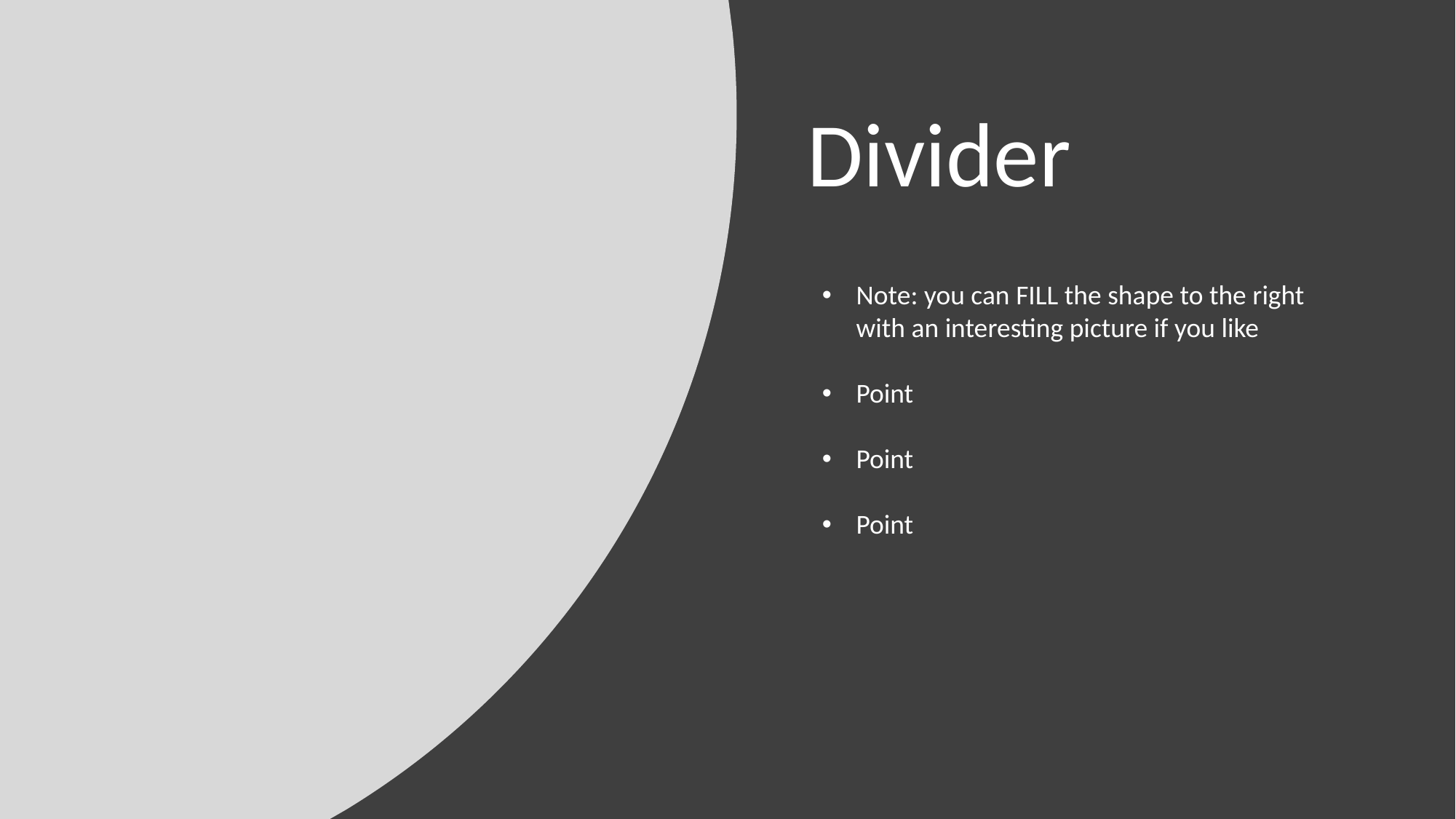

Divider
Note: you can FILL the shape to the right with an interesting picture if you like

Point

Point

Point